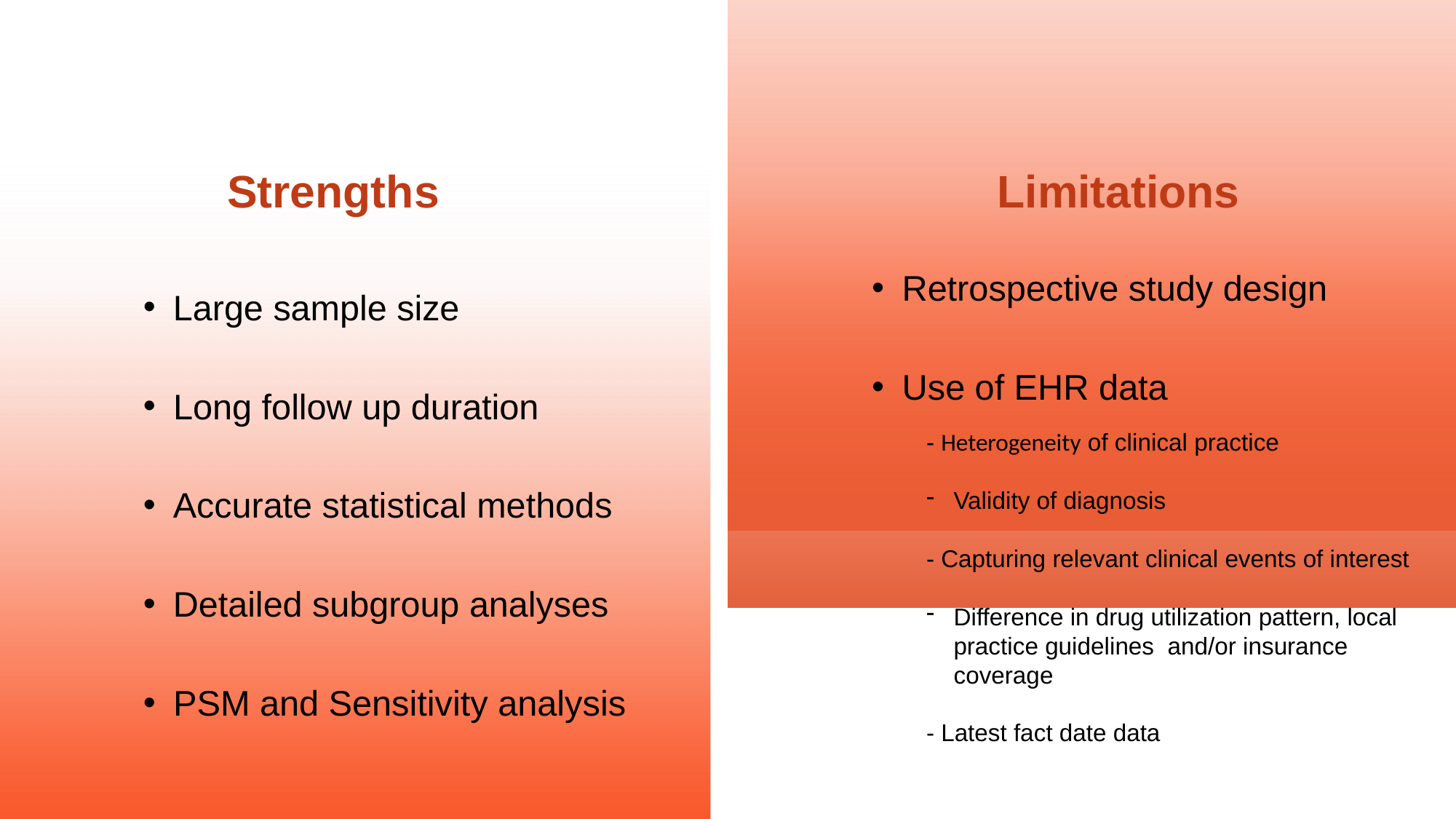

Strengths
Limitations

Retrospective study design

Use of EHR data
Large sample size

Long follow up duration

Accurate statistical methods

Detailed subgroup analyses

PSM and Sensitivity analysis

- Heterogeneity of clinical practice

Validity of diagnosis

- Capturing relevant clinical events of interest

Difference in drug utilization pattern, local practice guidelines  and/or insurance coverage

- Latest fact date data